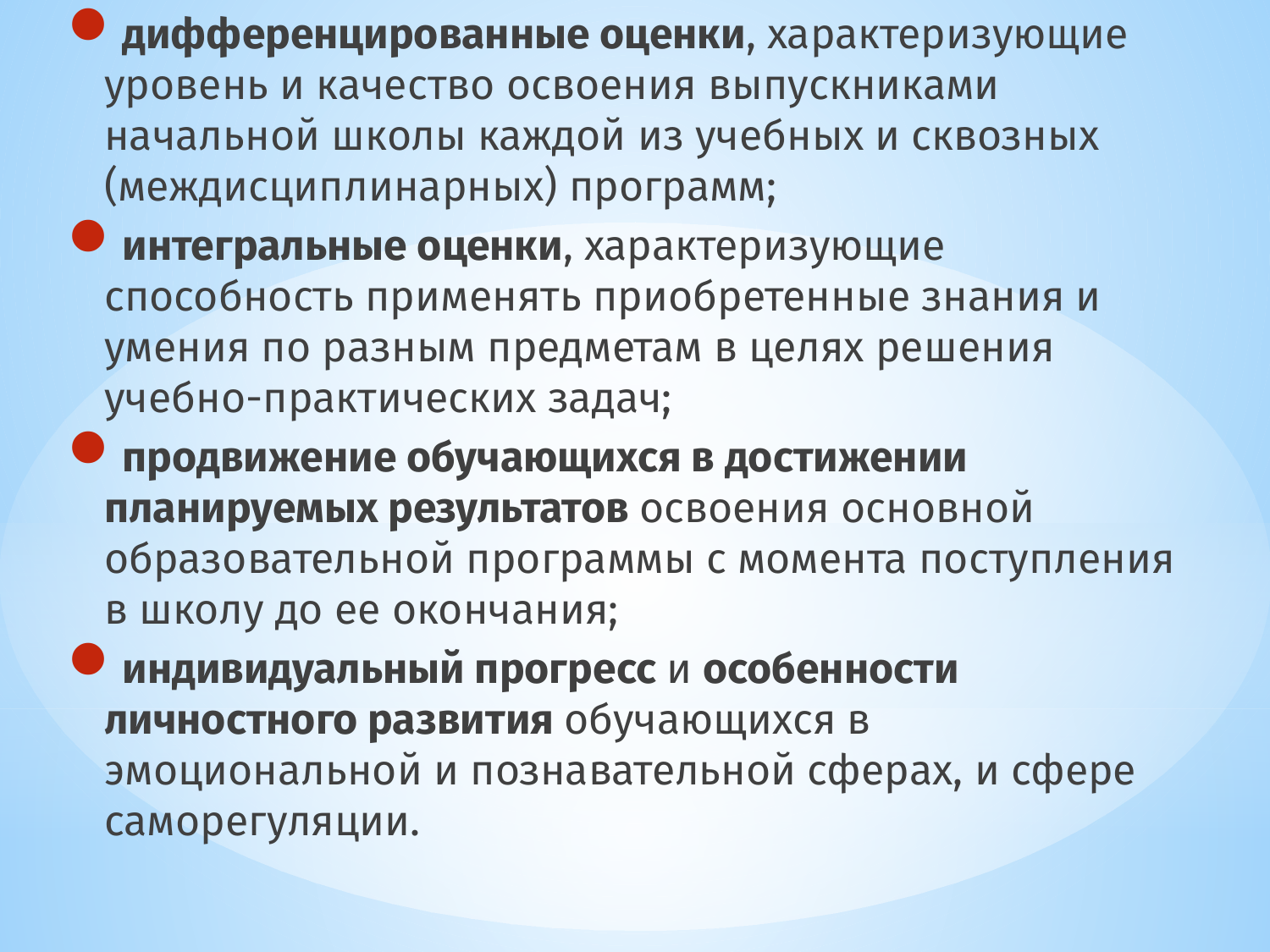

дифференцированные оценки, характеризующие уровень и качество освоения выпускниками начальной школы каждой из учебных и сквозных (междисциплинарных) программ;
интегральные оценки, характеризующие способность применять приобретенные знания и умения по разным предметам в целях решения учебно-практических задач;
продвижение обучающихся в достижении планируемых результатов освоения основной образовательной программы с момента поступления в школу до ее окончания;
индивидуальный прогресс и особенности личностного развития обучающихся в эмоциональной и познавательной сферах, и сфере саморегуляции.